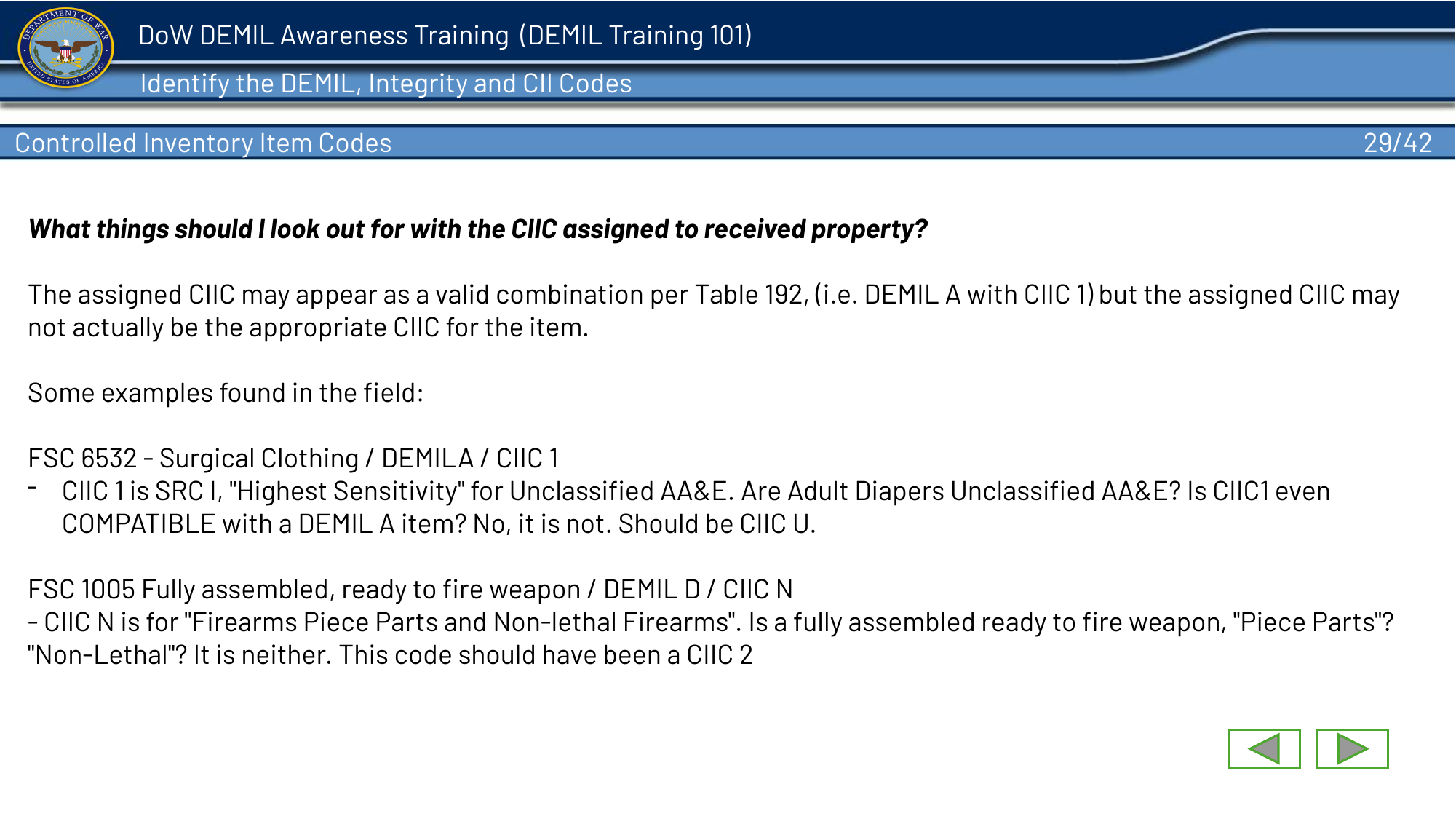

Identify the DEMIL, Integrity and CII Codes
Controlled Inventory Item Codes                                                                                                                                                                                  29/42
What things should I look out for with the CIIC assigned to received property?

The assigned CIIC may appear as a valid combination per Table 192, (i.e. DEMIL A with CIIC 1) but the assigned CIIC may not actually be the appropriate CIIC for the item.

Some examples found in the field:

FSC 6532 - Surgical Clothing / DEMILA / CIIC 1
CIIC 1 is SRC I, "Highest Sensitivity" for Unclassified AA&E. Are Adult Diapers Unclassified AA&E? Is CIIC1 even COMPATIBLE with a DEMIL A item? No, it is not. Should be CIIC U.

FSC 1005 Fully assembled, ready to fire weapon / DEMIL D / CIIC N
- CIIC N is for "Firearms Piece Parts and Non-lethal Firearms". Is a fully assembled ready to fire weapon, "Piece Parts"? "Non-Lethal"? It is neither. This code should have been a CIIC 2